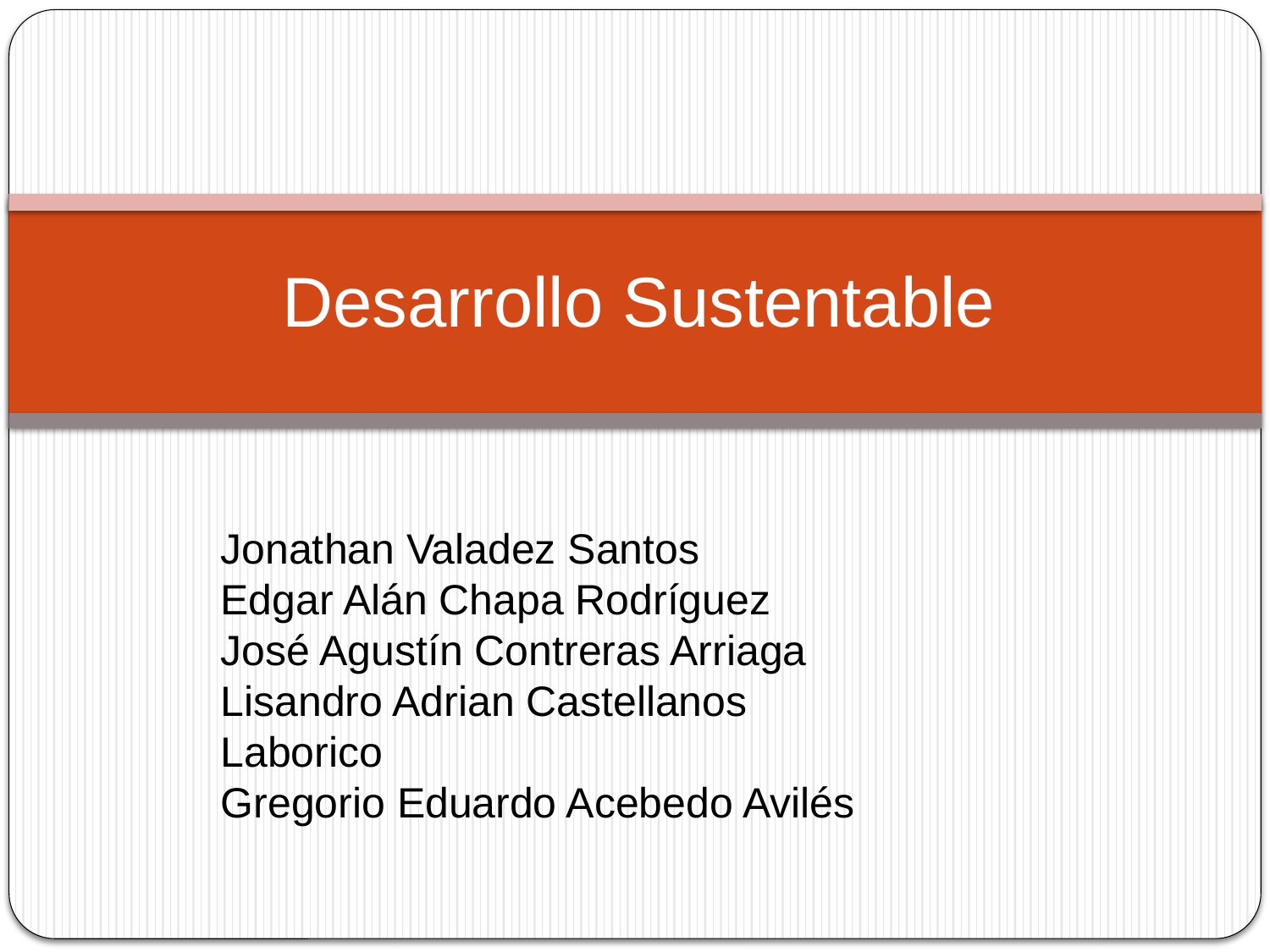

# Desarrollo Sustentable
Jonathan Valadez Santos
Edgar Alán Chapa Rodríguez
José Agustín Contreras Arriaga
Lisandro Adrian Castellanos Laborico
Gregorio Eduardo Acebedo Avilés